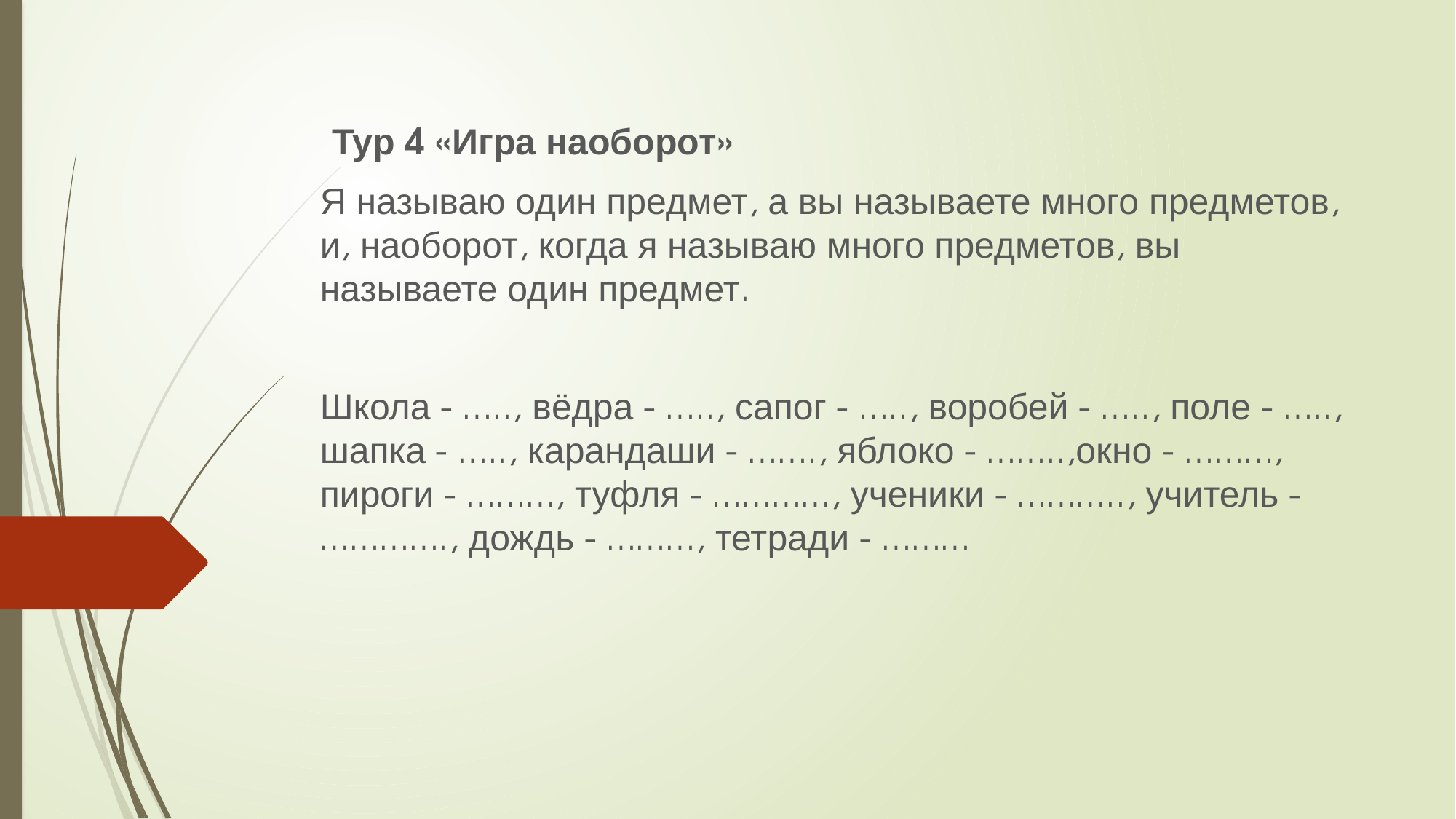

Тур 4 «Игра наоборот»
Я называю один предмет, а вы называете много предметов, и, наоборот, когда я называю много предметов, вы называете один предмет.

Школа - ….., вёдра - ….., сапог - ….., воробей - ….., поле - ….., шапка - ….., карандаши - ……., яблоко - ……..,окно - ………, пироги - ………, туфля - …………, ученики - ……….., учитель - …………., дождь - ………, тетради - ………